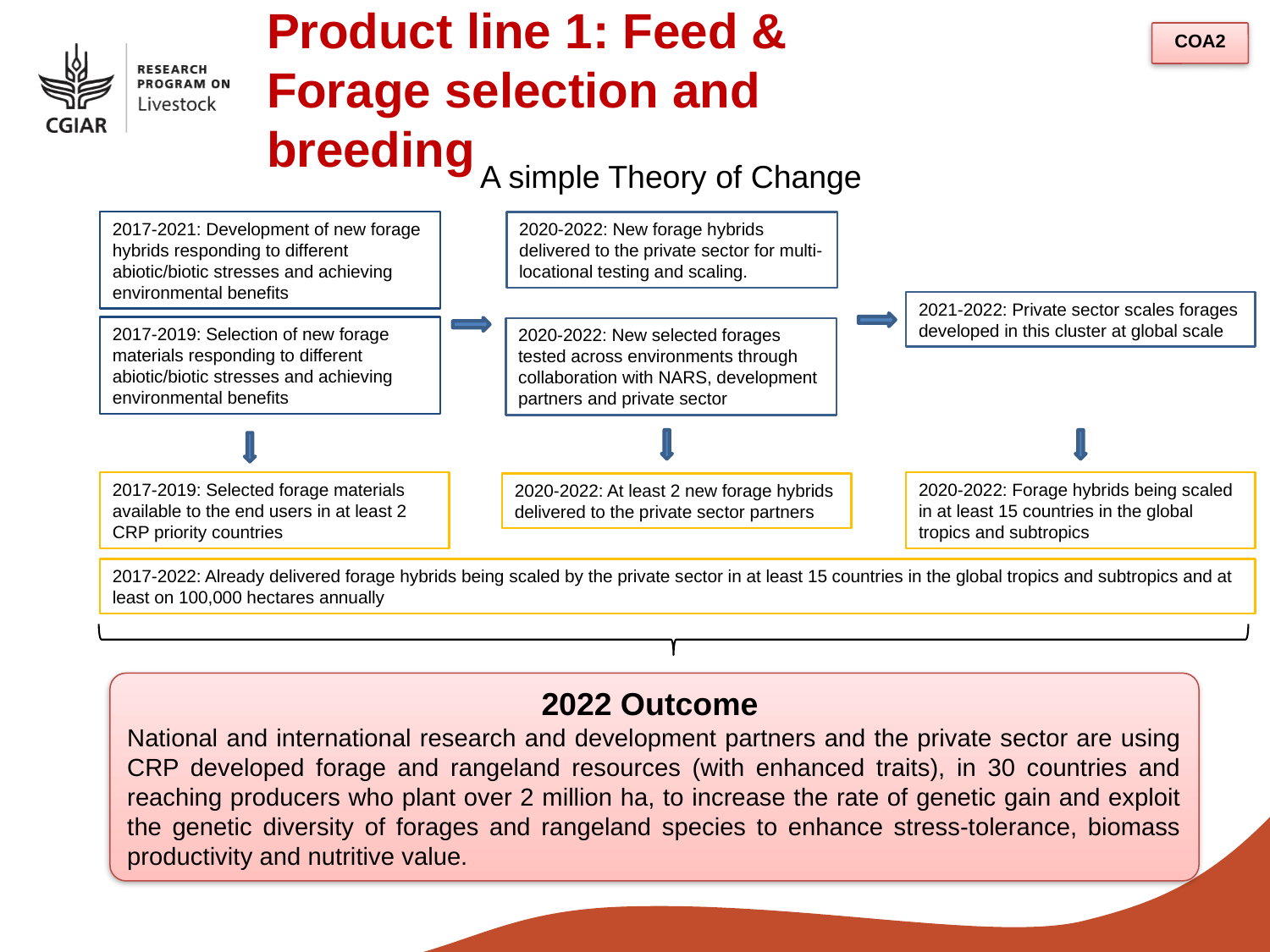

COA2
Product line 1: Feed & Forage selection and breeding

A simple Theory of Change
2017-2021: Development of new forage hybrids responding to different abiotic/biotic stresses and achieving environmental benefits
2020-2022: New forage hybrids delivered to the private sector for multi-locational testing and scaling.
2021-2022: Private sector scales forages developed in this cluster at global scale

2017-2019: Selection of new forage materials responding to different abiotic/biotic stresses and achieving environmental benefits

2020-2022: New selected forages tested across environments through collaboration with NARS, development partners and private sector

2017-2019: Selected forage materials available to the end users in at least 2 CRP priority countries
2020-2022: Forage hybrids being scaled in at least 15 countries in the global tropics and subtropics
2020-2022: At least 2 new forage hybrids delivered to the private sector partners
2017-2022: Already delivered forage hybrids being scaled by the private sector in at least 15 countries in the global tropics and subtropics and at least on 100,000 hectares annually
2022 Outcome
National and international research and development partners and the private sector are using CRP developed forage and rangeland resources (with enhanced traits), in 30 countries and reaching producers who plant over 2 million ha, to increase the rate of genetic gain and exploit the genetic diversity of forages and rangeland species to enhance stress-tolerance, biomass productivity and nutritive value.